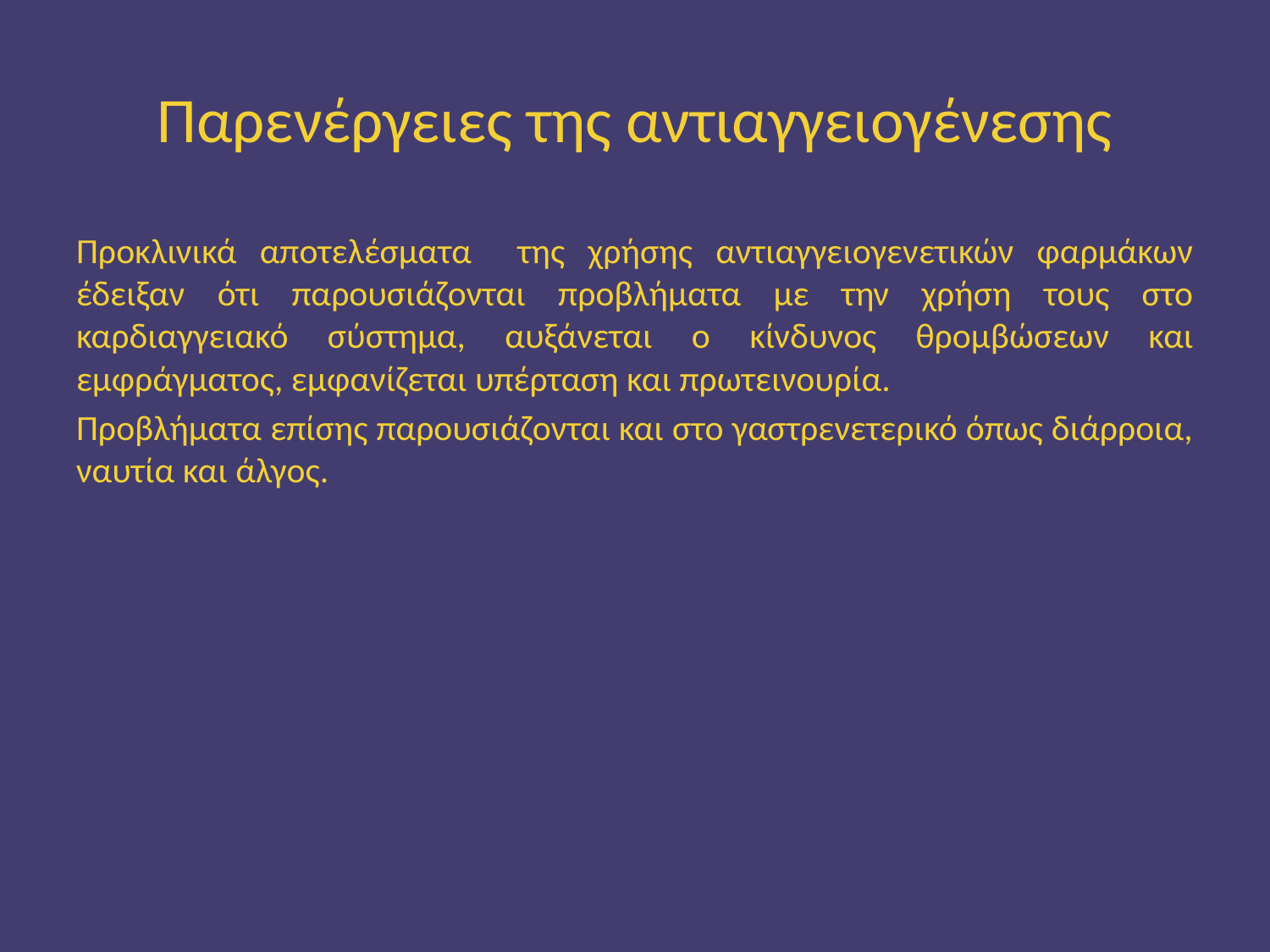

# Παρενέργειες της αντιαγγειογένεσης
Προκλινικά αποτελέσματα  της χρήσης αντιαγγειογενετικών φαρμάκων έδειξαν ότι παρουσιάζονται προβλήματα με την χρήση τους στο καρδιαγγειακό σύστημα, αυξάνεται ο κίνδυνος θρομβώσεων και εμφράγματος, εμφανίζεται υπέρταση και πρωτεινουρία.
Προβλήματα επίσης παρουσιάζονται και στο γαστρενετερικό όπως διάρροια, ναυτία και άλγος.